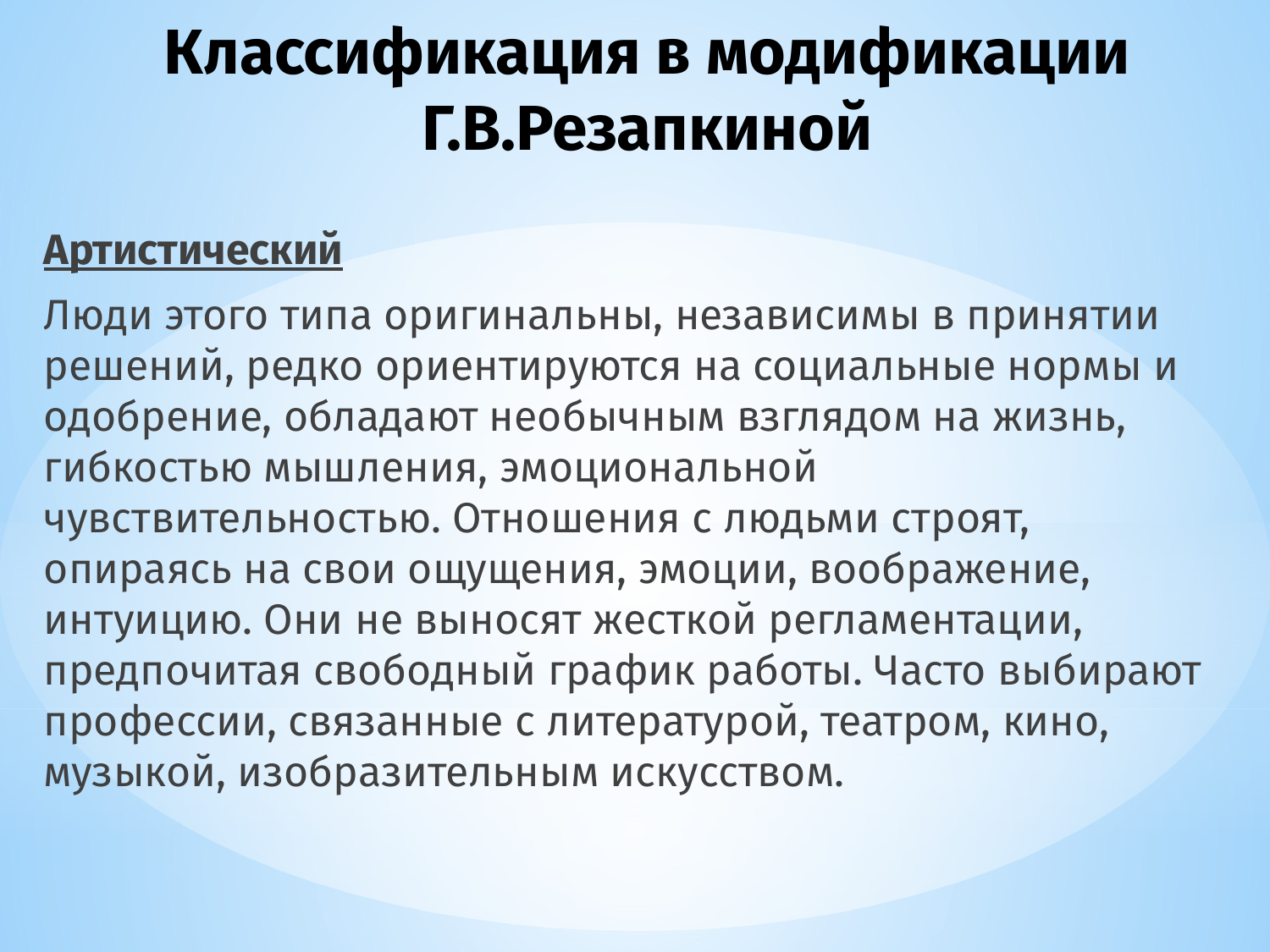

# Классификация в модификации Г.В.Резапкиной
Артистический
Люди этого типа оригинальны, независимы в принятии решений, редко ориентируются на социальные нормы и одобрение, обладают необычным взглядом на жизнь, гибкостью мышления, эмоциональной чувствительностью. Отношения с людьми строят, опираясь на свои ощущения, эмоции, воображение, интуицию. Они не выносят жесткой регламентации, предпочитая свободный график работы. Часто выбирают профессии, связанные с литературой, театром, кино, музыкой, изобразительным искусством.